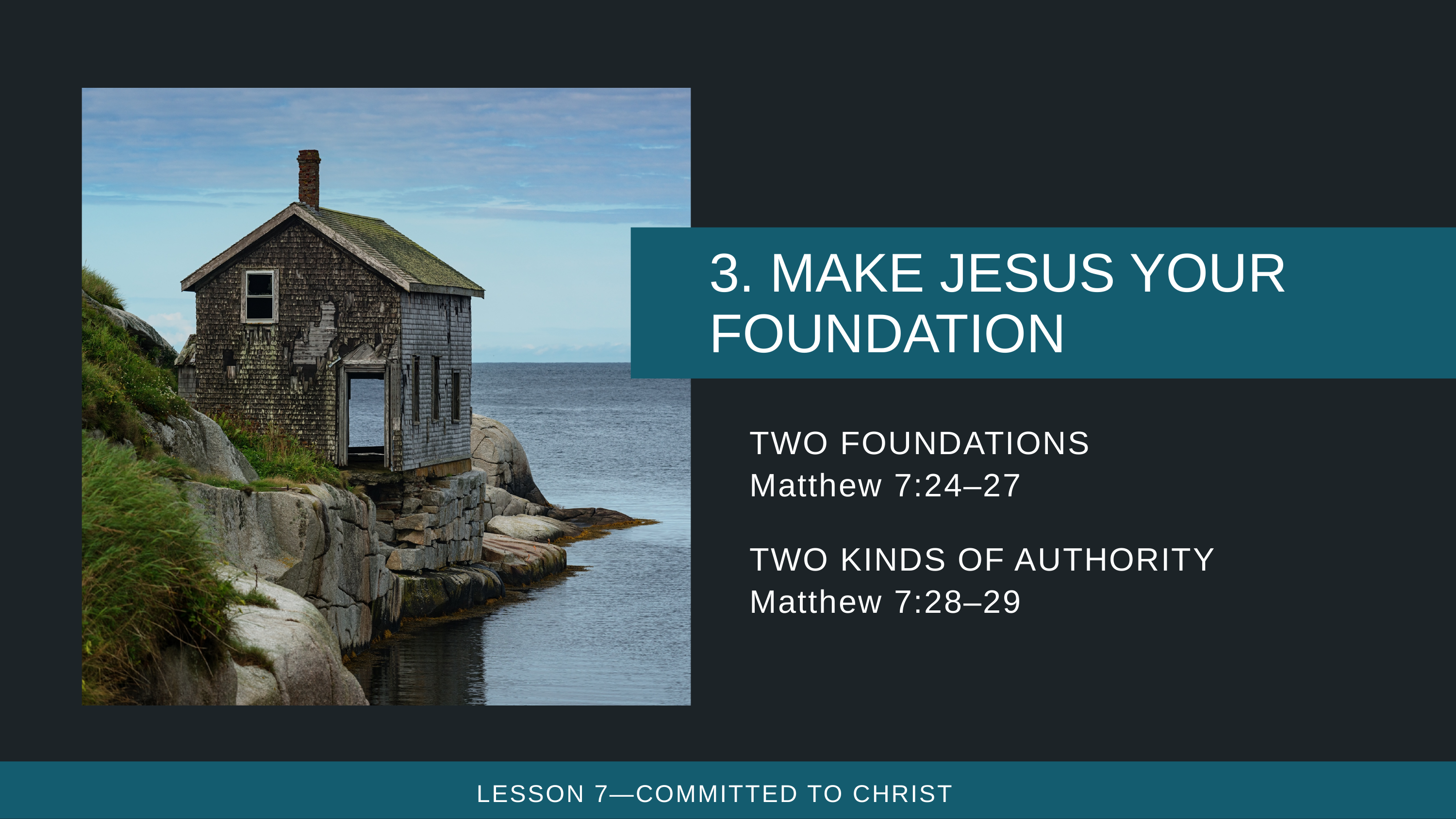

TWO FOUNDATIONS
Matthew 7:24–27

TWO KINDS OF AUTHORITY
Matthew 7:28–29